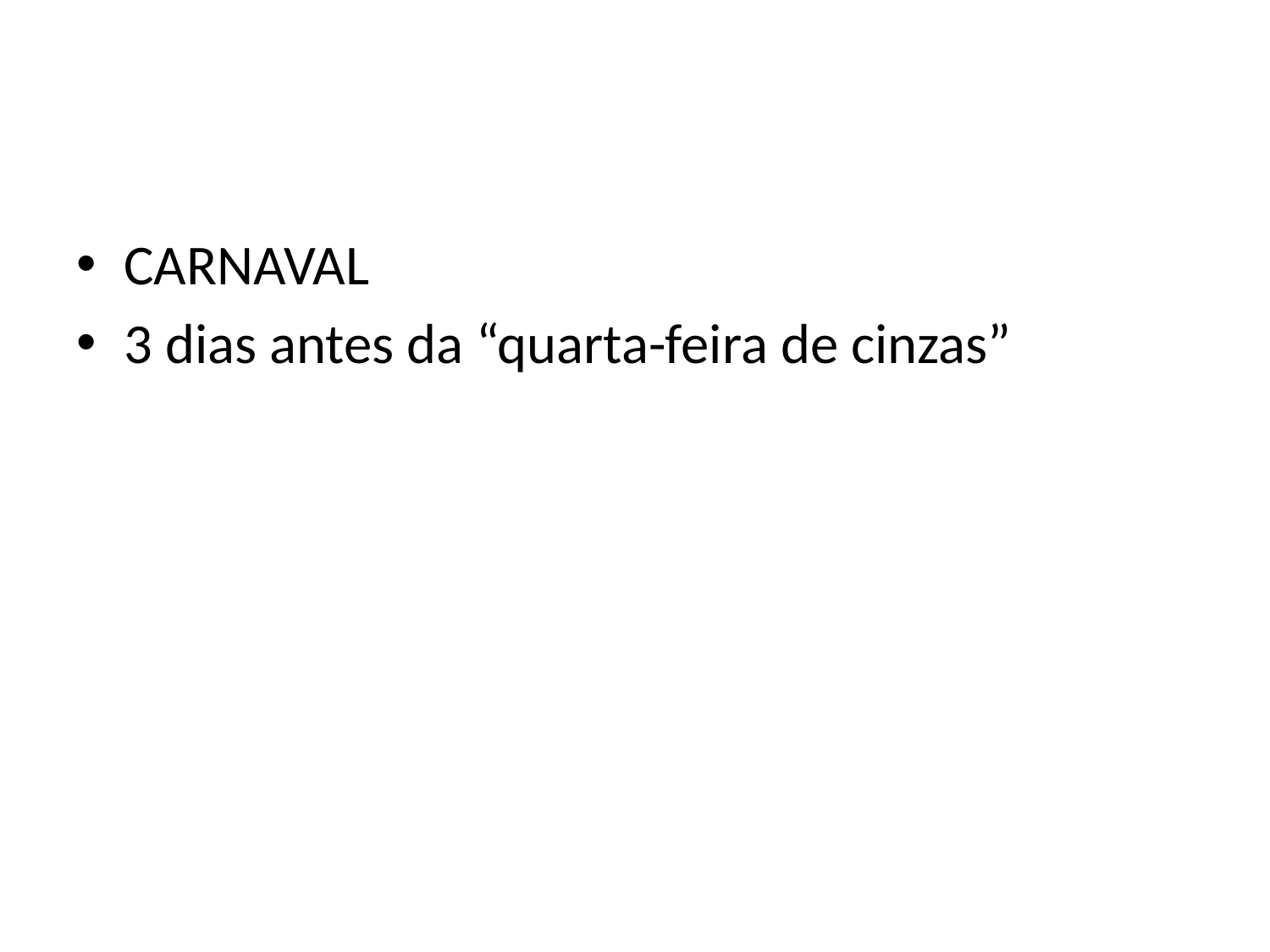

#
CARNAVAL
3 dias antes da “quarta-feira de cinzas”